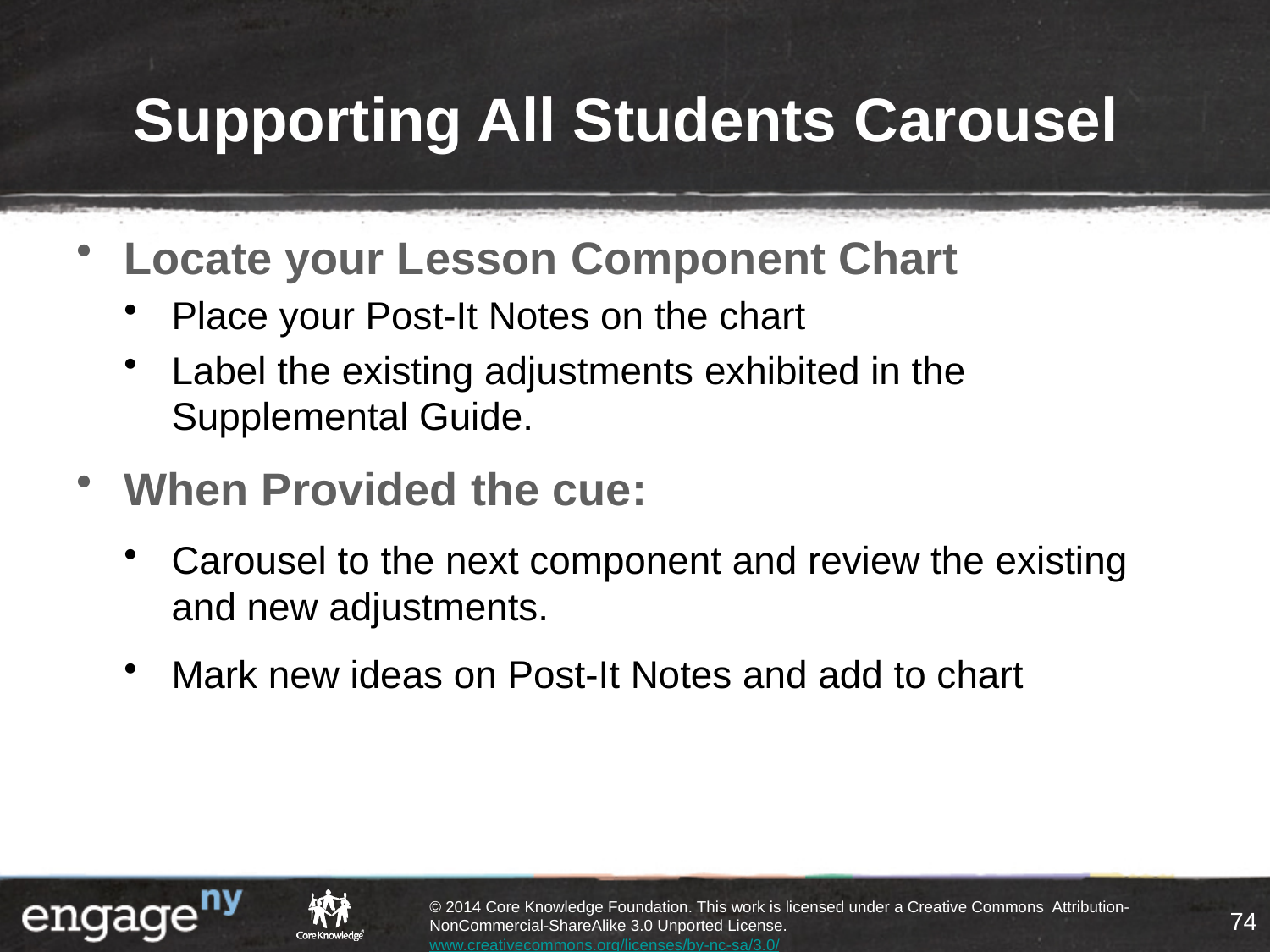

# Supporting All Students Carousel
Locate your Lesson Component Chart
Place your Post-It Notes on the chart
Label the existing adjustments exhibited in the Supplemental Guide.
When Provided the cue:
Carousel to the next component and review the existing and new adjustments.
Mark new ideas on Post-It Notes and add to chart

74